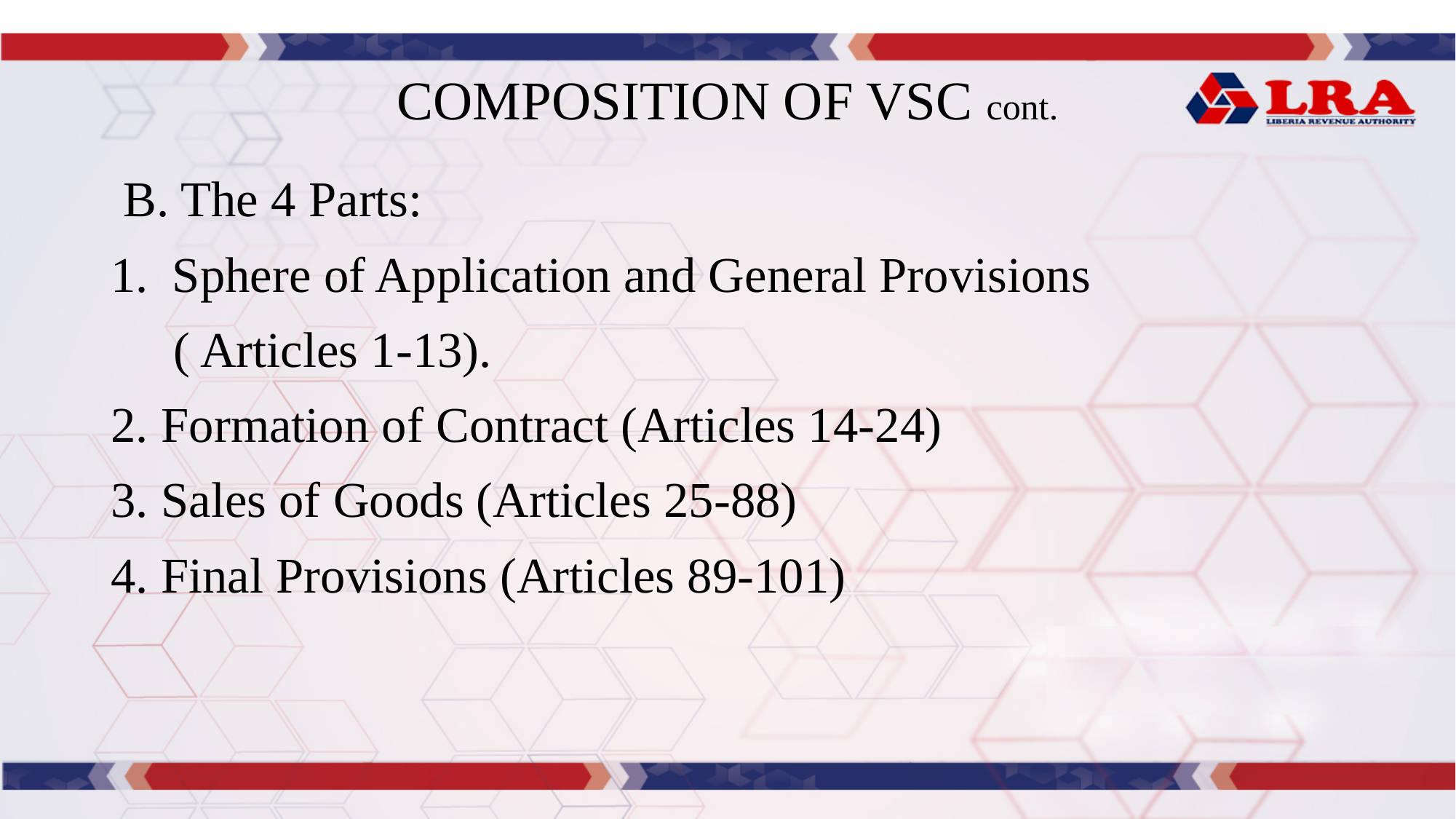

# COMPOSITION OF VSC cont.
 B. The 4 Parts:
Sphere of Application and General Provisions
     ( Articles 1-13).
2. Formation of Contract (Articles 14-24)
3. Sales of Goods (Articles 25-88)
4. Final Provisions (Articles 89-101)